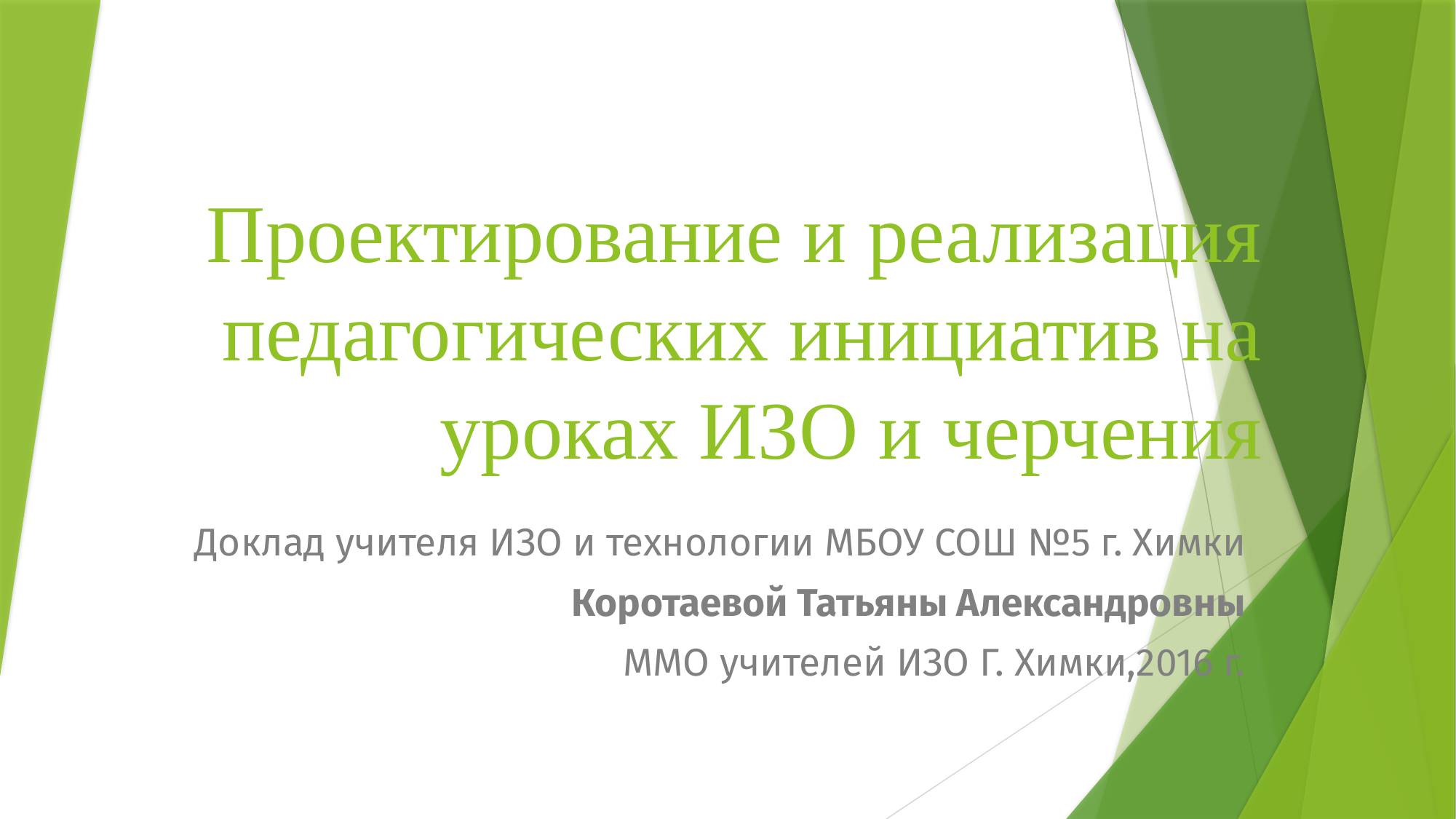

# Проектирование и реализация педагогических инициатив на уроках ИЗО и черчения
Доклад учителя ИЗО и технологии МБОУ СОШ №5 г. Химки
Коротаевой Татьяны Александровны
ММО учителей ИЗО Г. Химки,2016 г.